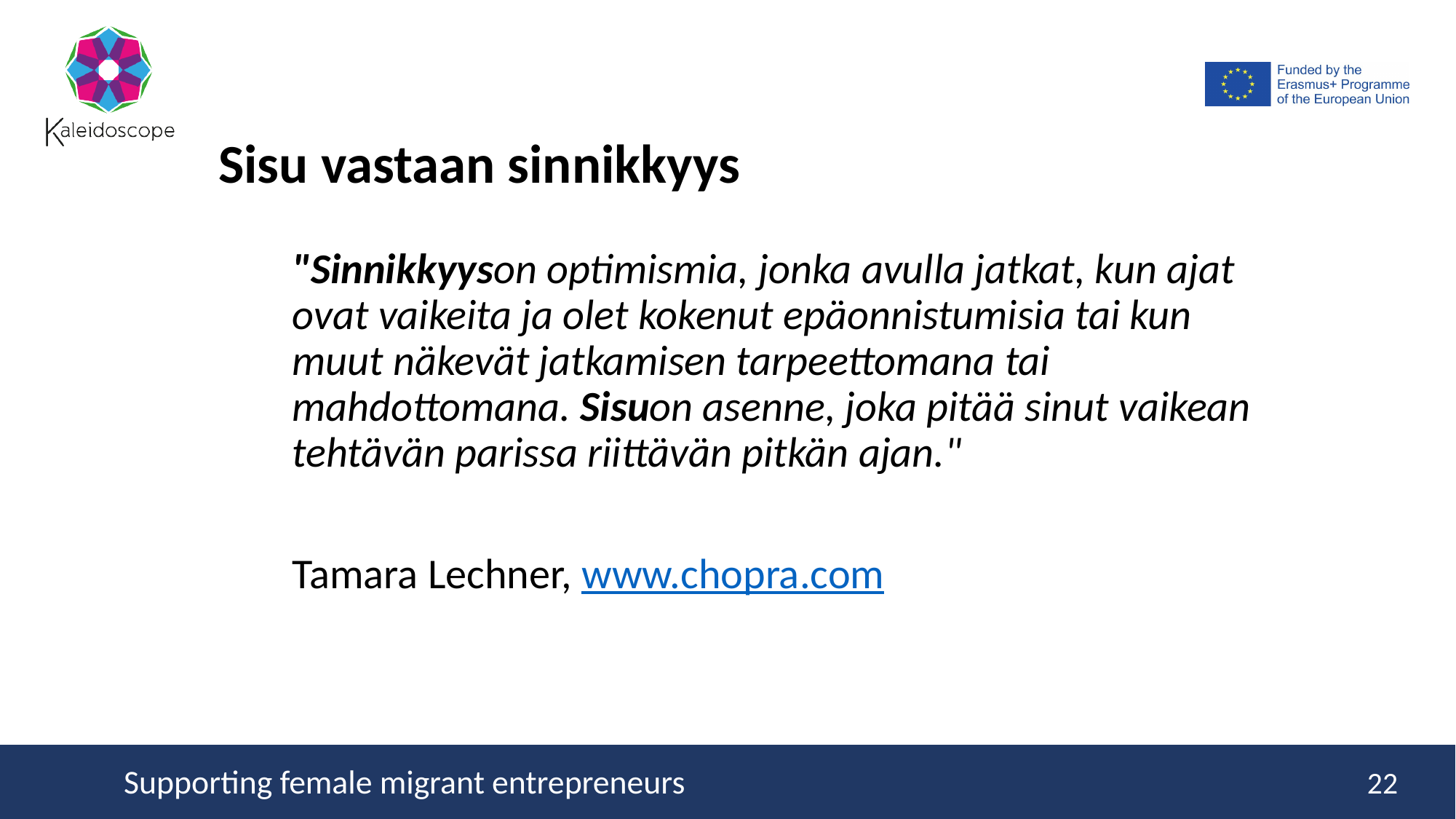

Sisu vastaan sinnikkyys
"Sinnikkyyson optimismia, jonka avulla jatkat, kun ajat ovat vaikeita ja olet kokenut epäonnistumisia tai kun muut näkevät jatkamisen tarpeettomana tai mahdottomana. Sisuon asenne, joka pitää sinut vaikean tehtävän parissa riittävän pitkän ajan."

Tamara Lechner, www.chopra.com

22